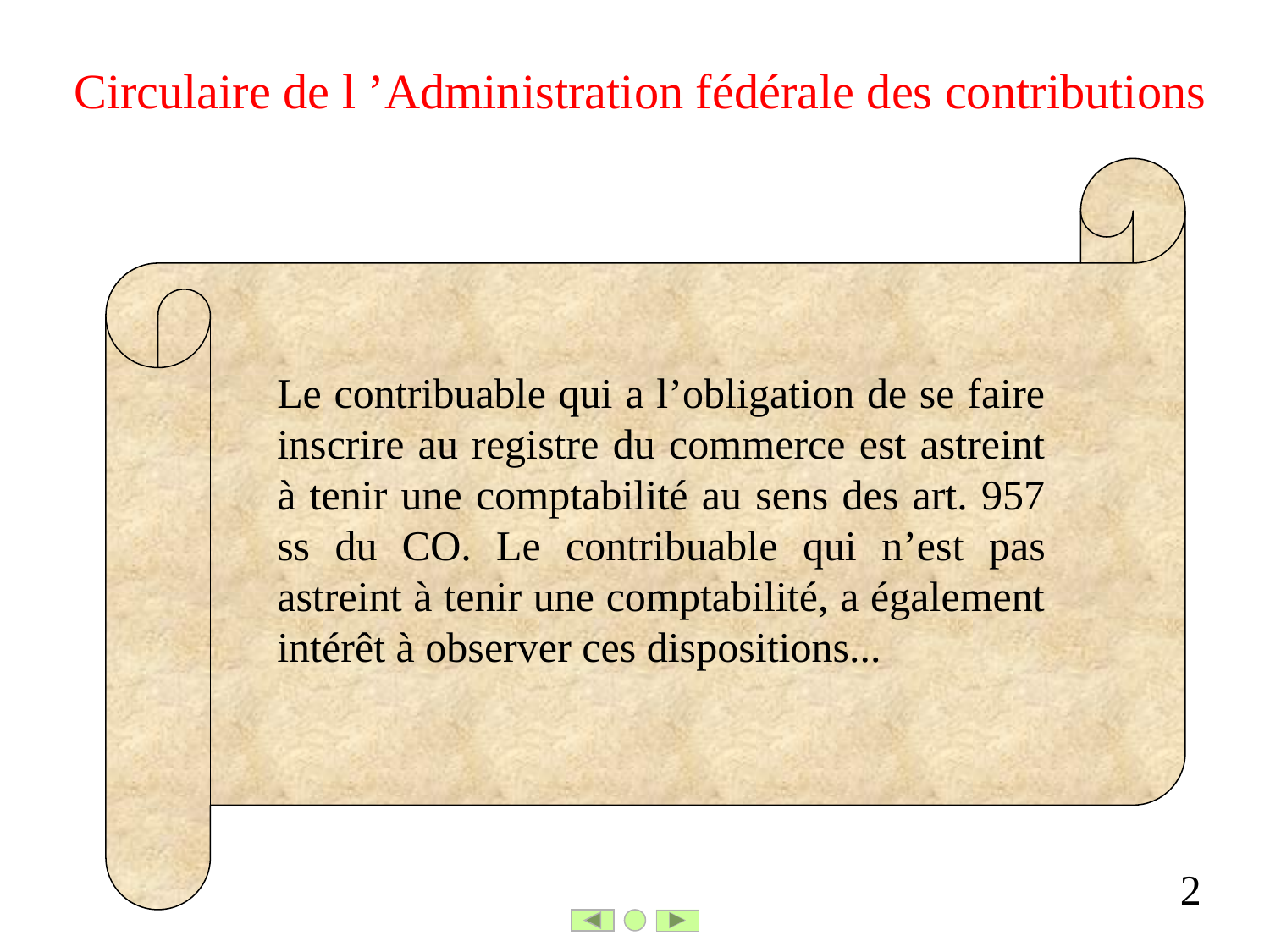

Circulaire de l ’Administration fédérale des contributions

Le contribuable qui a l’obligation de se faire inscrire au registre du commerce est astreint à tenir une comptabilité au sens des art. 957 ss du CO. Le contribuable qui n’est pas astreint à tenir une comptabilité, a également intérêt à observer ces dispositions...
2